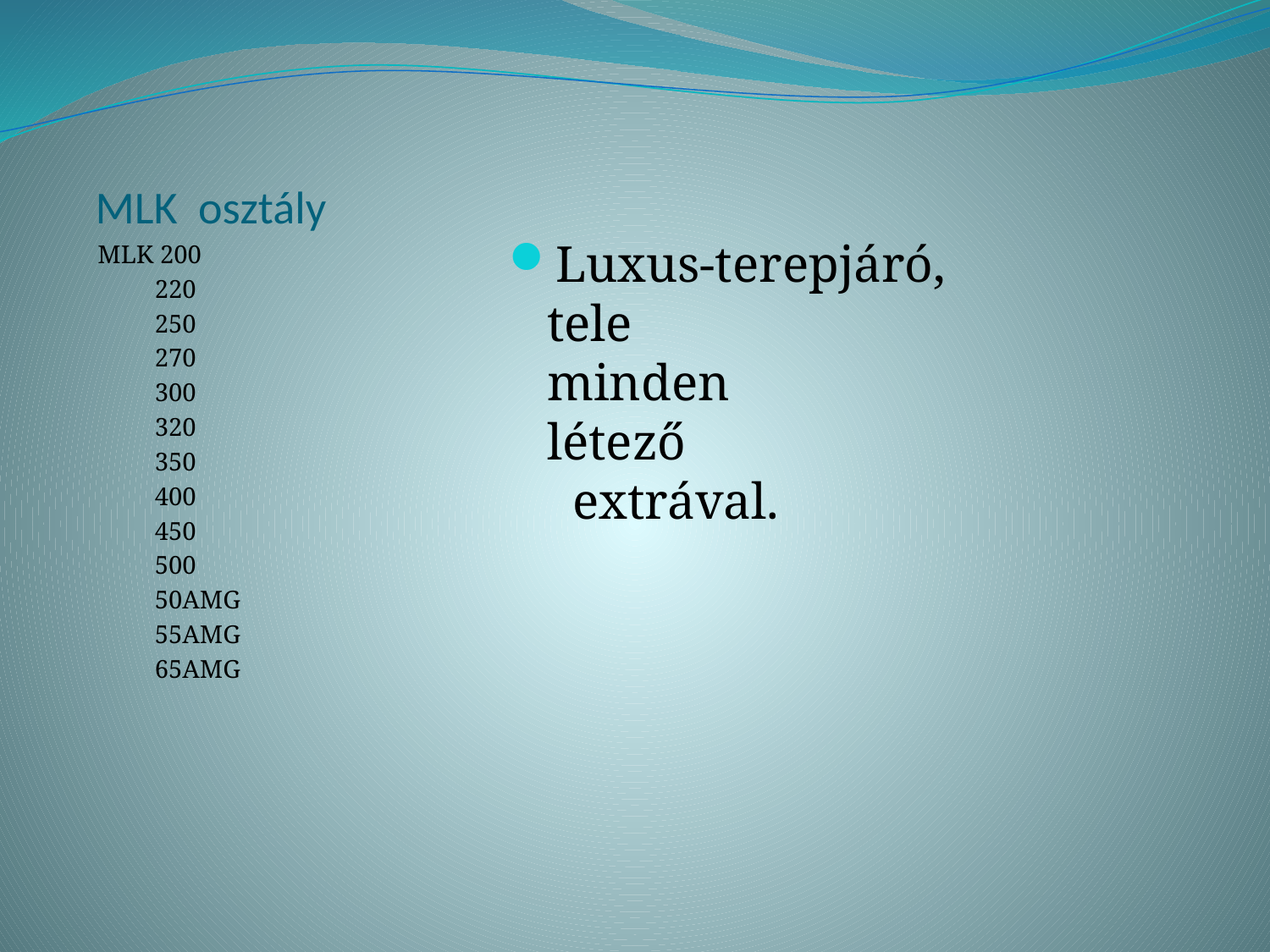

# MLK  osztály
MLK 200
         220
         250
         270
         300
         320
         350
         400
         450
         500
         50AMG
         55AMG
         65AMG

Luxus-terepjáró,                  tele                                           minden                                  létező                                          extrával.